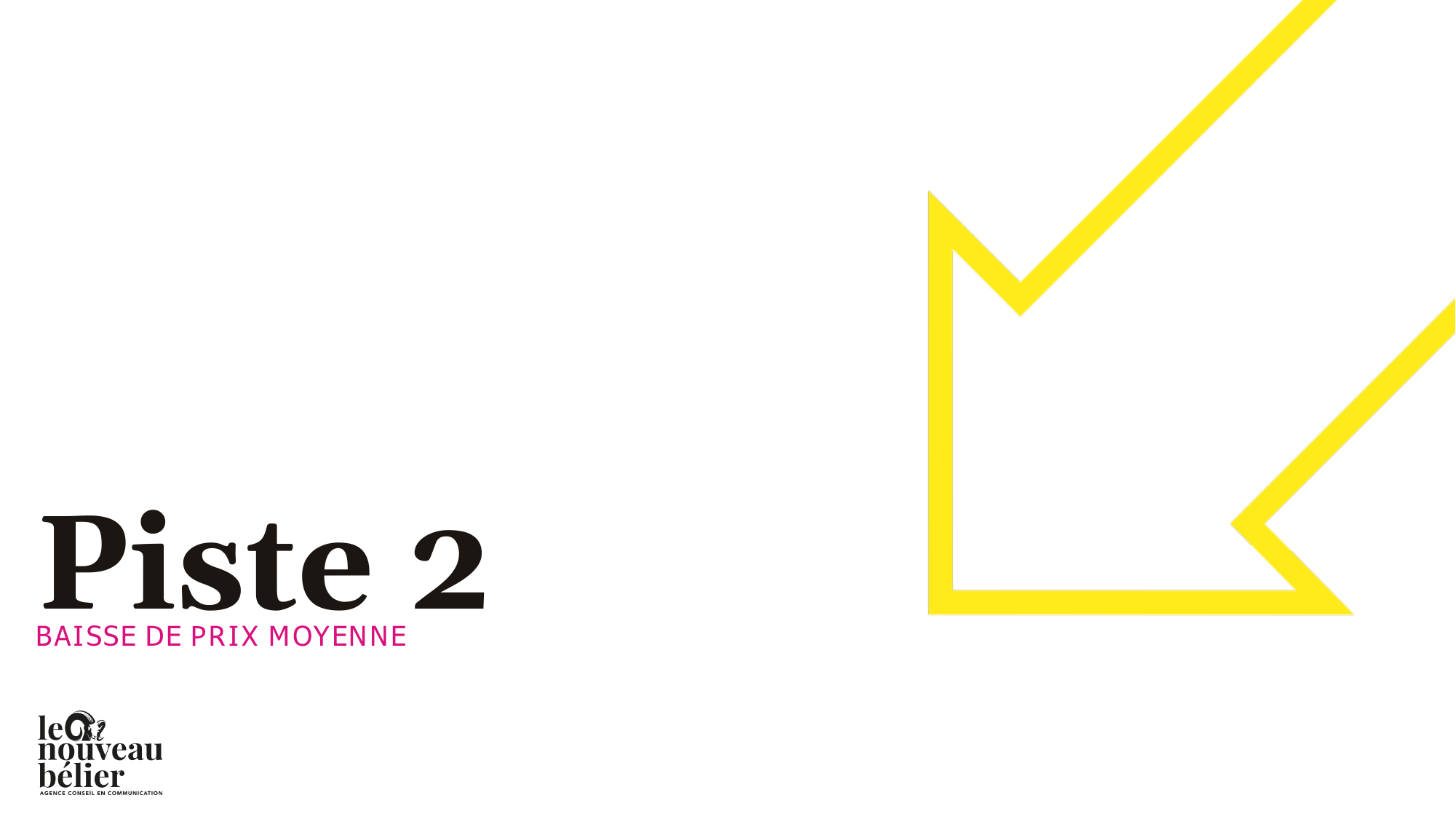

# Piste 2
BAISSE DE PRIX MOYENNE